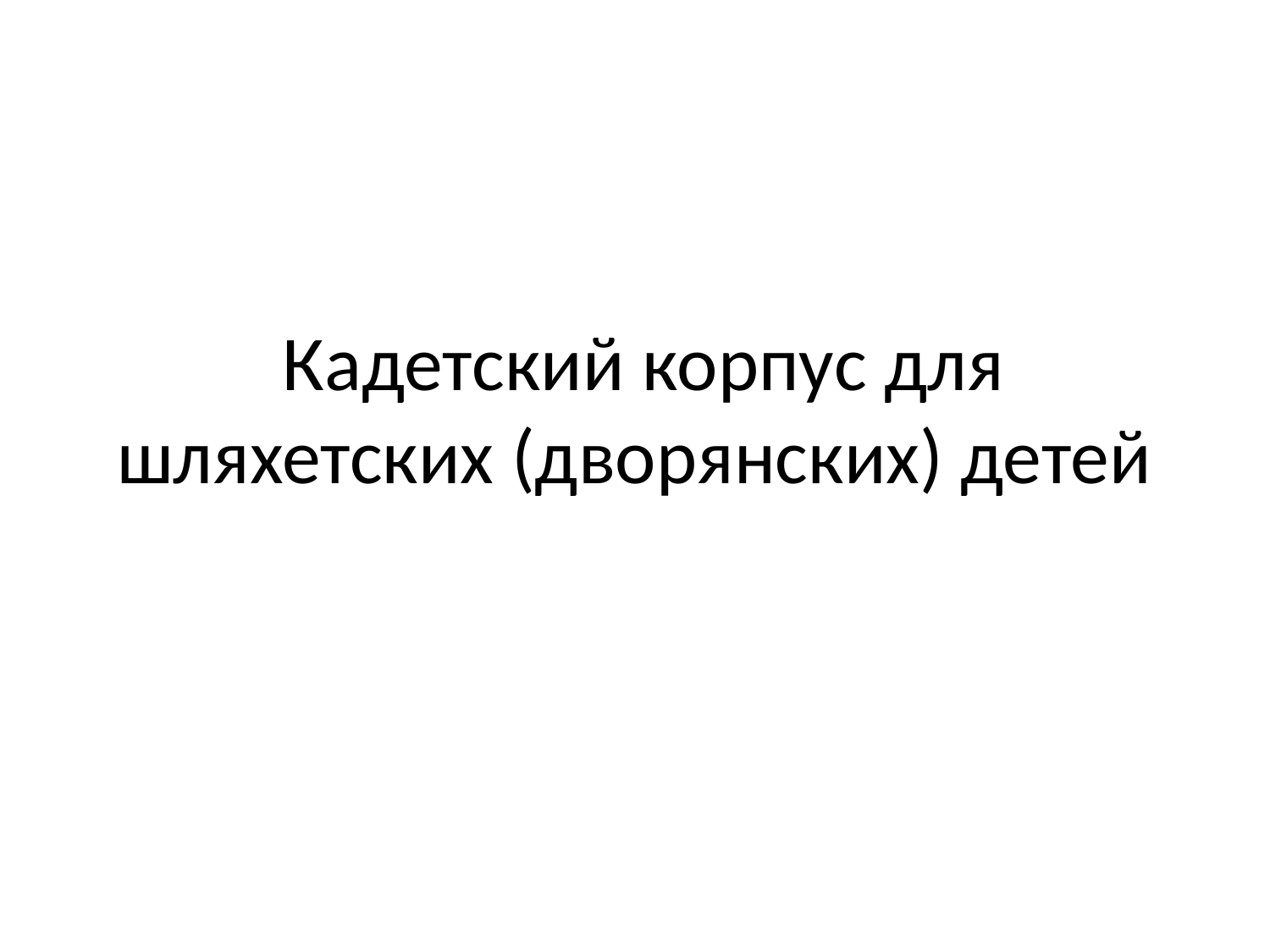

# Кадетский корпус для шляхетских (дворянских) детей